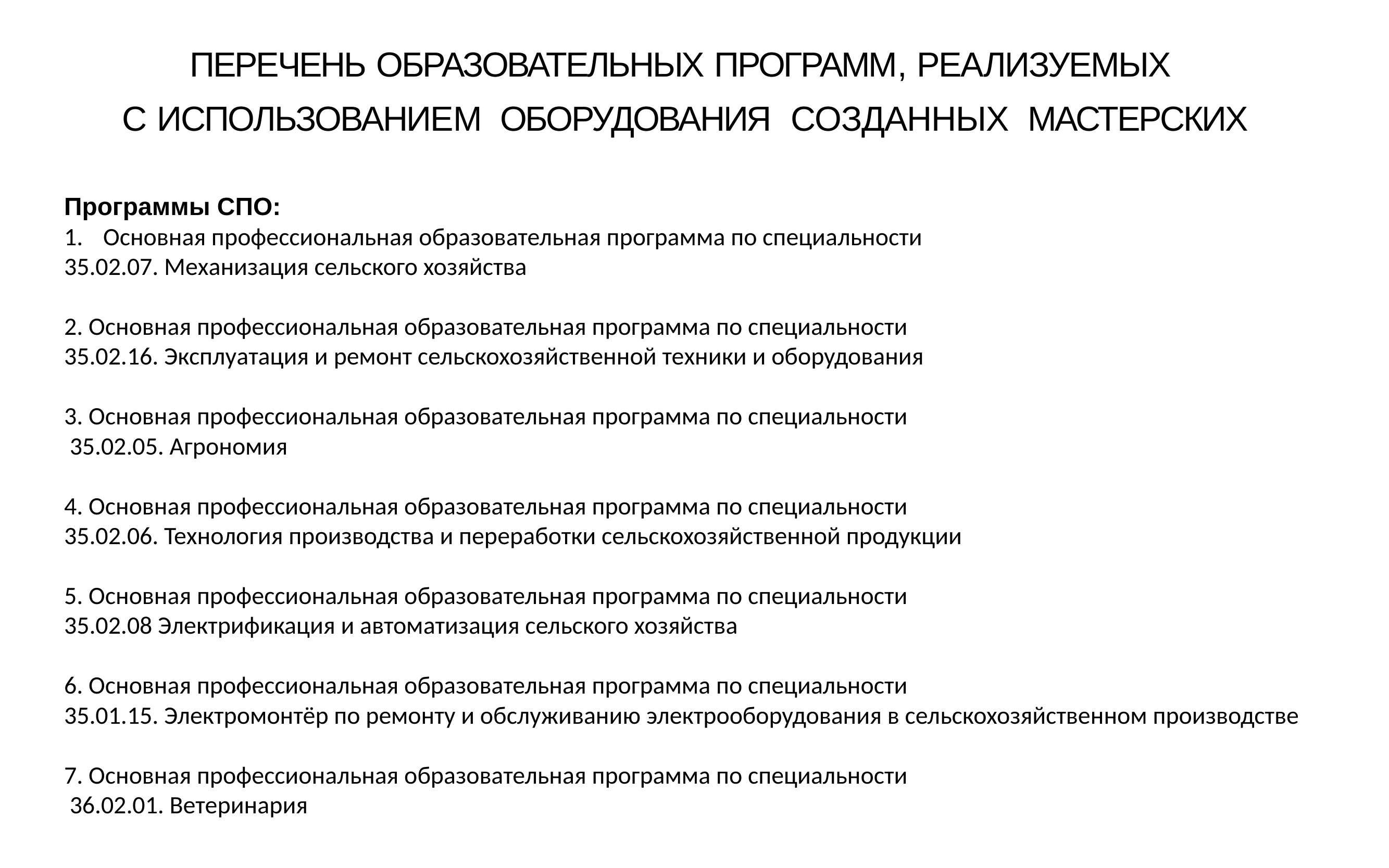

ПЕРЕЧЕНЬ ОБРАЗОВАТЕЛЬНЫХ ПРОГРАММ, РЕАЛИЗУЕМЫХ
С ИСПОЛЬЗОВАНИЕМ  ОБОРУДОВАНИЯ  СОЗДАННЫХ  МАСТЕРСКИХ
Программы СПО:
Основная профессиональная образовательная программа по специальности
35.02.07. Механизация сельского хозяйства

2. Основная профессиональная образовательная программа по специальности
35.02.16. Эксплуатация и ремонт сельскохозяйственной техники и оборудования

3. Основная профессиональная образовательная программа по специальности
 35.02.05. Агрономия

4. Основная профессиональная образовательная программа по специальности
35.02.06. Технология производства и переработки сельскохозяйственной продукции

5. Основная профессиональная образовательная программа по специальности
35.02.08 Электрификация и автоматизация сельского хозяйства

6. Основная профессиональная образовательная программа по специальности
35.01.15. Электромонтёр по ремонту и обслуживанию электрооборудования в сельскохозяйственном производстве

7. Основная профессиональная образовательная программа по специальности
 36.02.01. Ветеринария